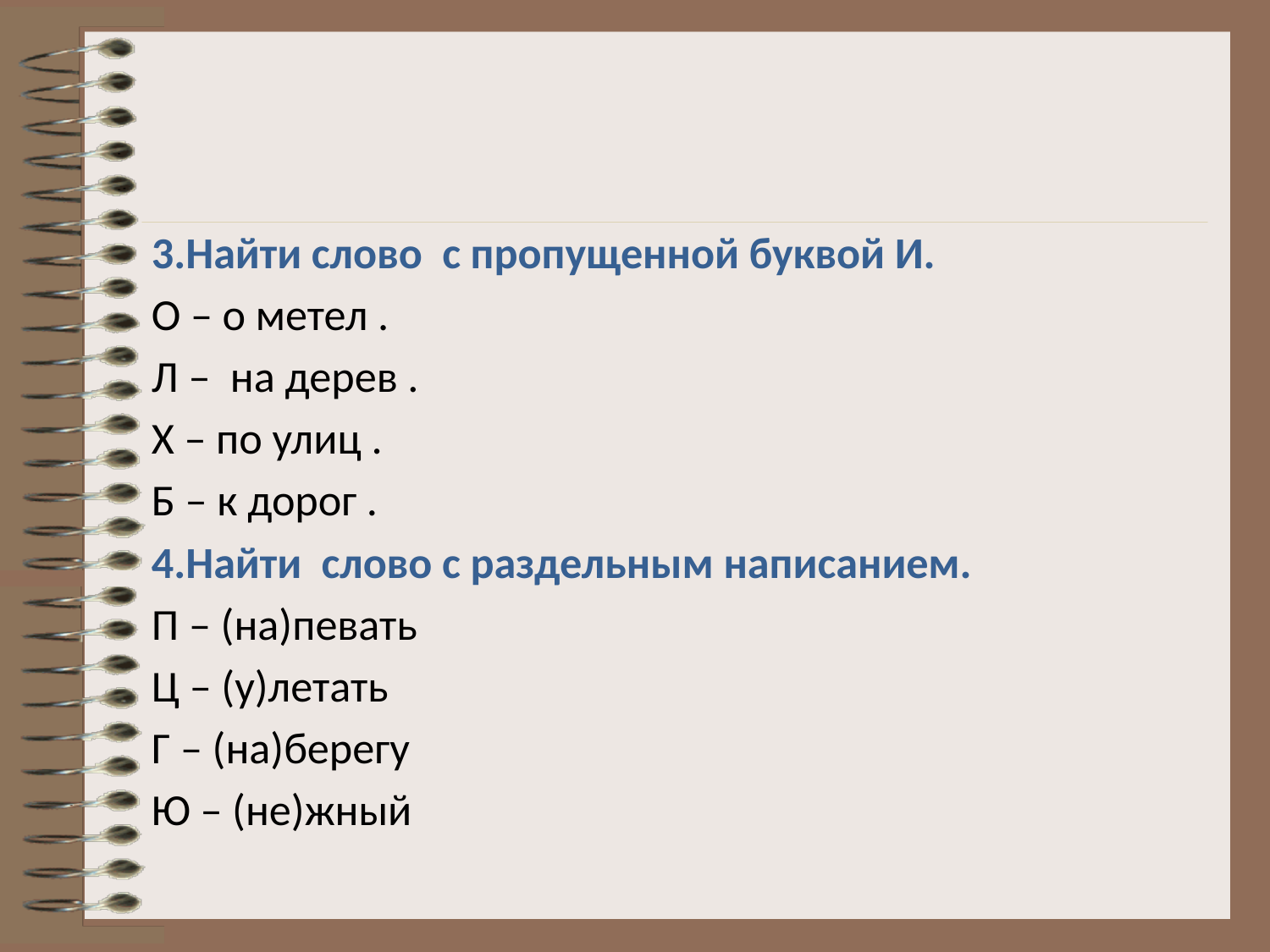

#
3.Найти слово  с пропущенной буквой И.
О – о метел .
Л –  на дерев .
Х – по улиц .
Б – к дорог .
4.Найти  слово с раздельным написанием.
П – (на)певать
Ц – (у)летать
Г – (на)берегу
Ю – (не)жный